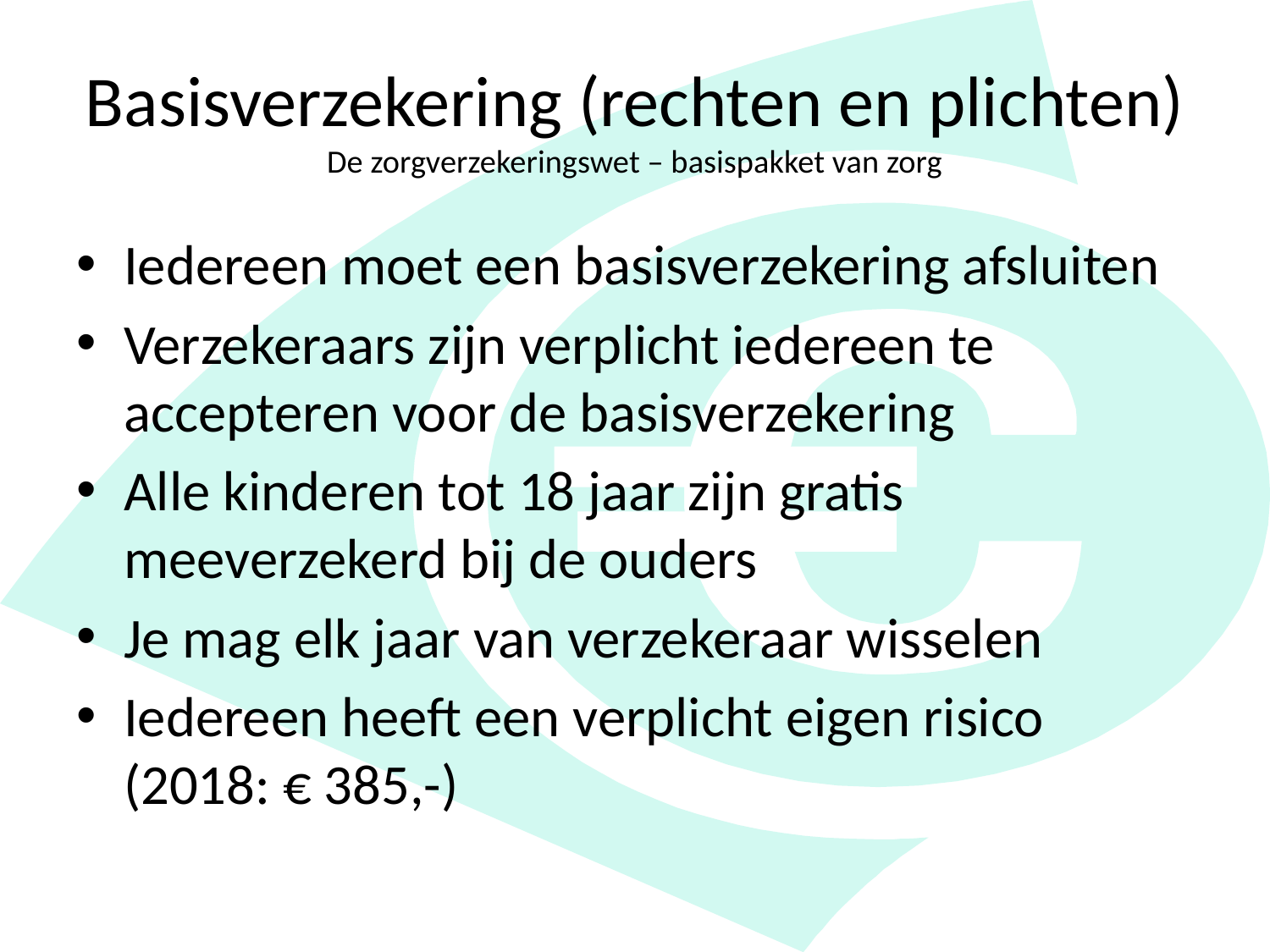

# Basisverzekering (rechten en plichten) De zorgverzekeringswet – basispakket van zorg
Iedereen moet een basisverzekering afsluiten
Verzekeraars zijn verplicht iedereen te accepteren voor de basisverzekering
Alle kinderen tot 18 jaar zijn gratis meeverzekerd bij de ouders
Je mag elk jaar van verzekeraar wisselen
Iedereen heeft een verplicht eigen risico
(2018: € 385,-)